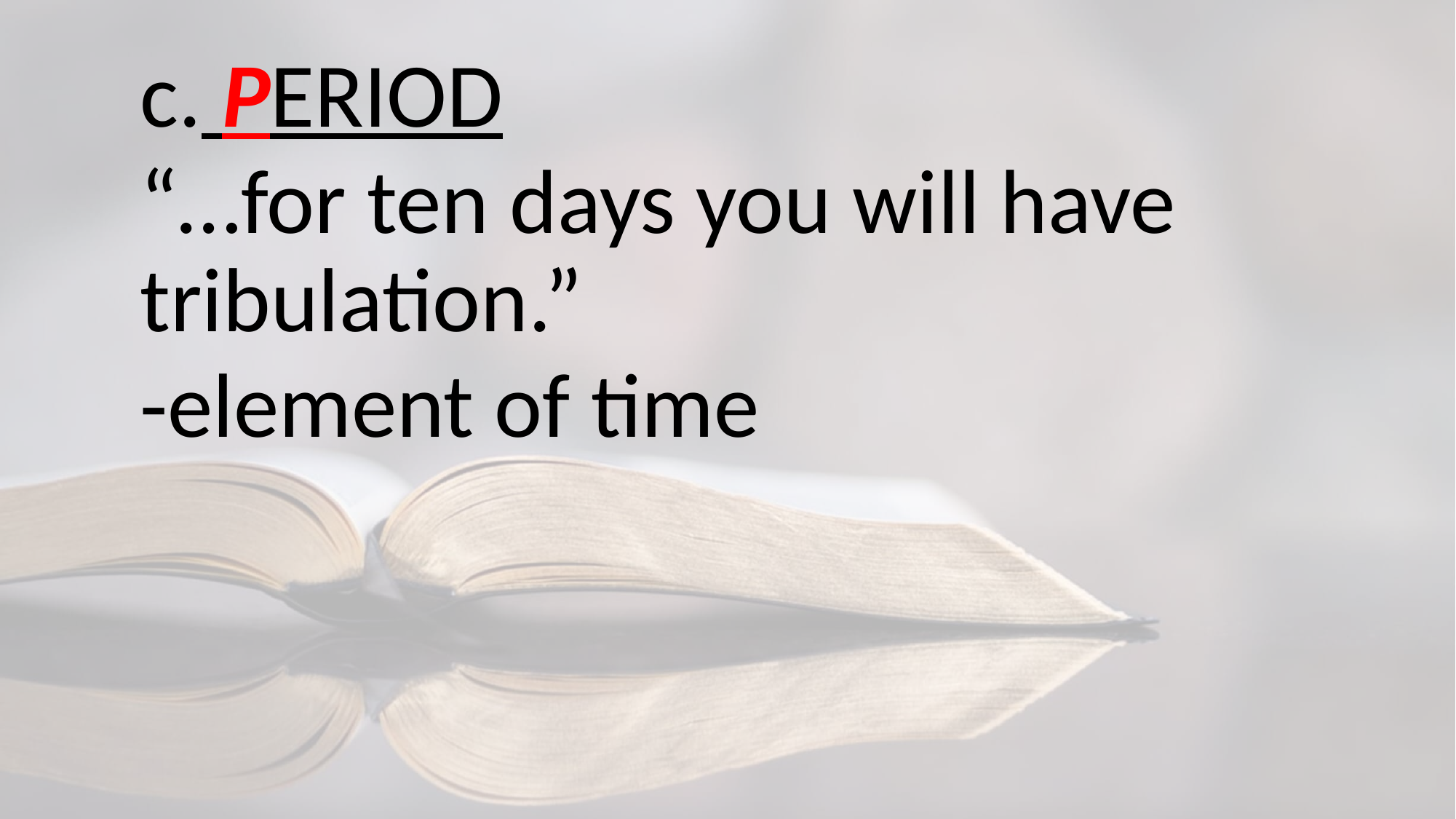

c. PERIOD
“…for ten days you will have tribulation.”
-element of time